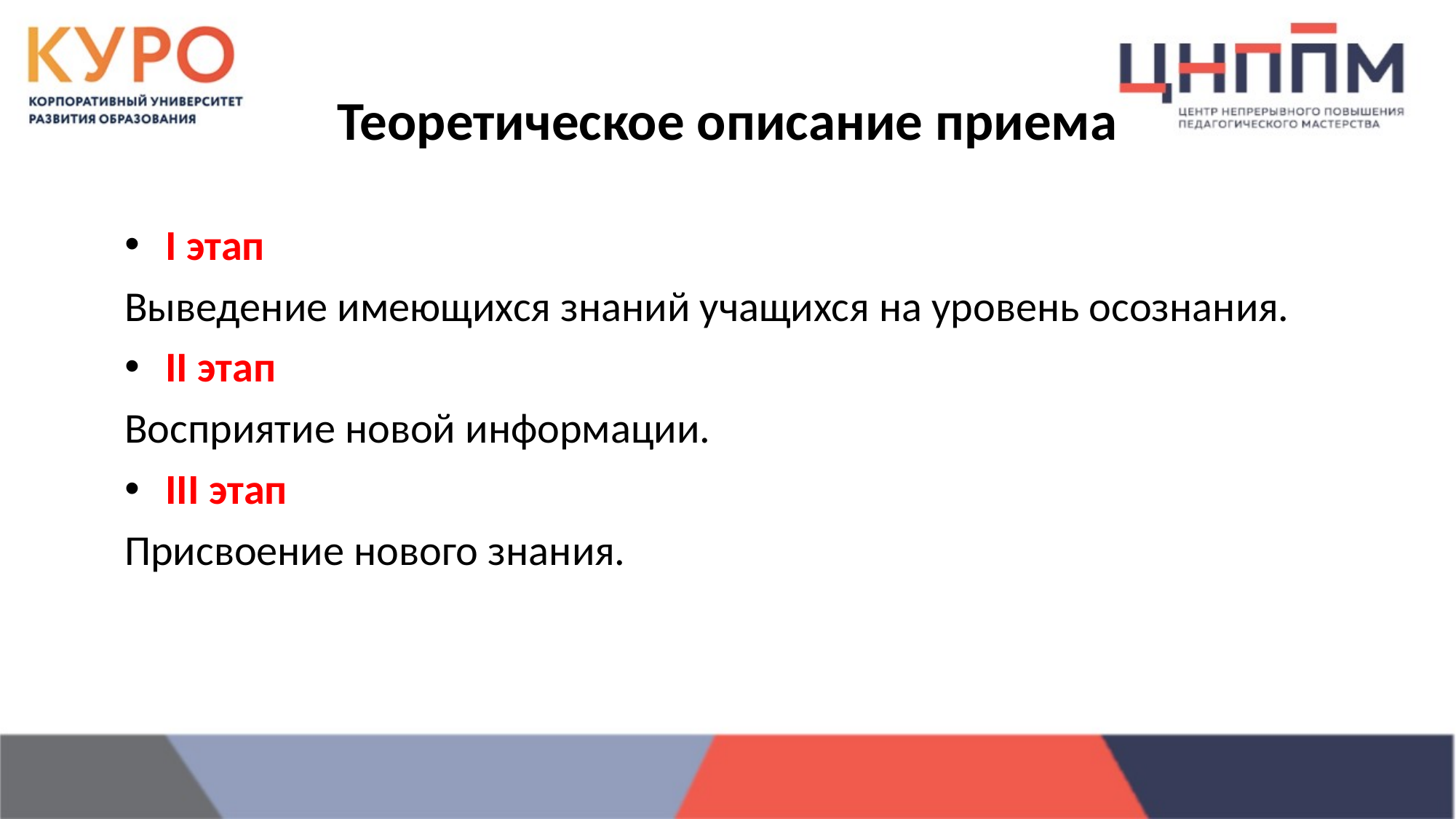

# Теоретическое описание приема
I этап
Выведение имеющихся знаний учащихся на уровень осознания.
II этап
Восприятие новой информации.
III этап
Присвоение нового знания.